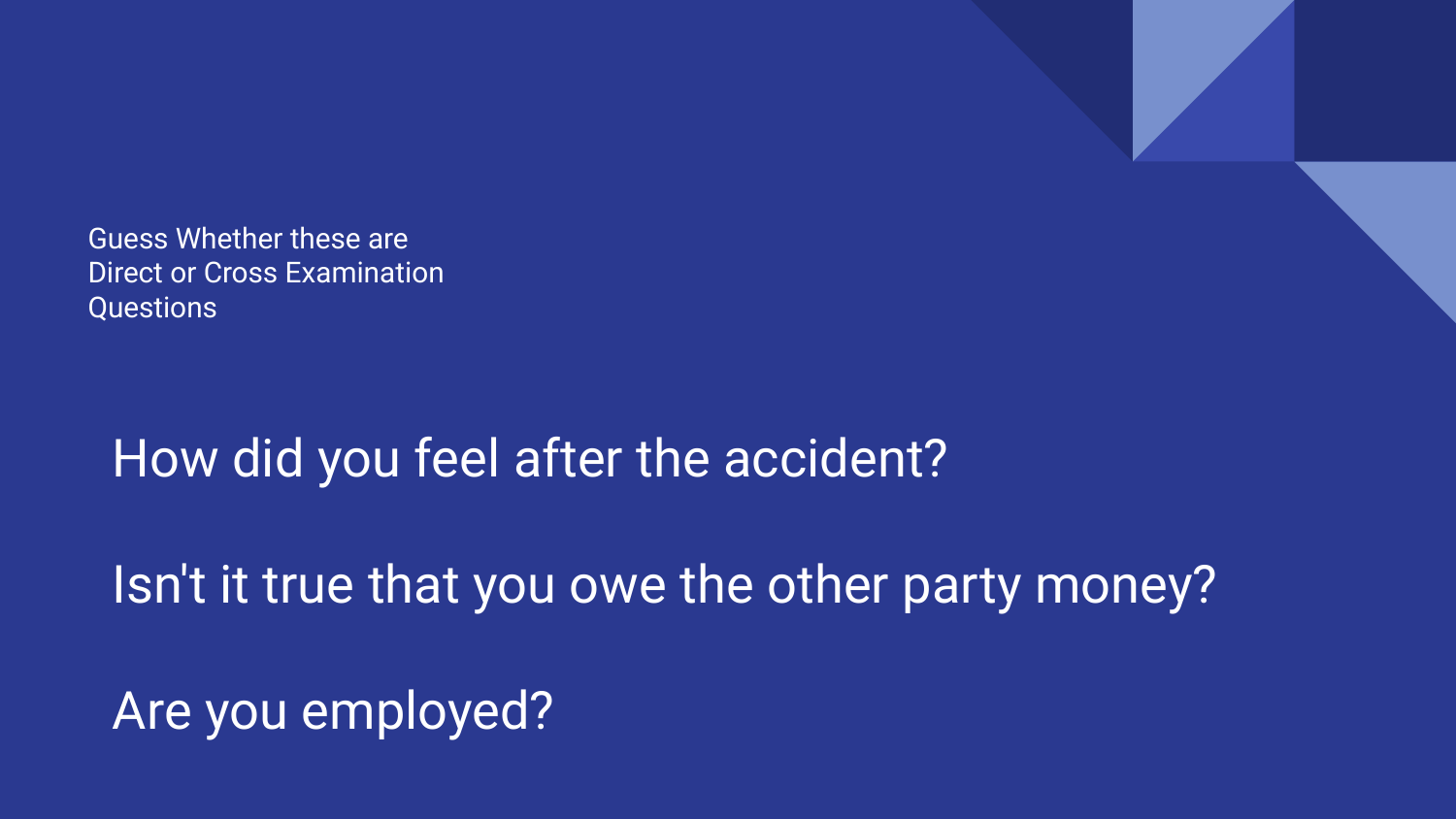

# Guess Whether these are
Direct or Cross Examination
Questions
How did you feel after the accident?

Isn't it true that you owe the other party money?

Are you employed?